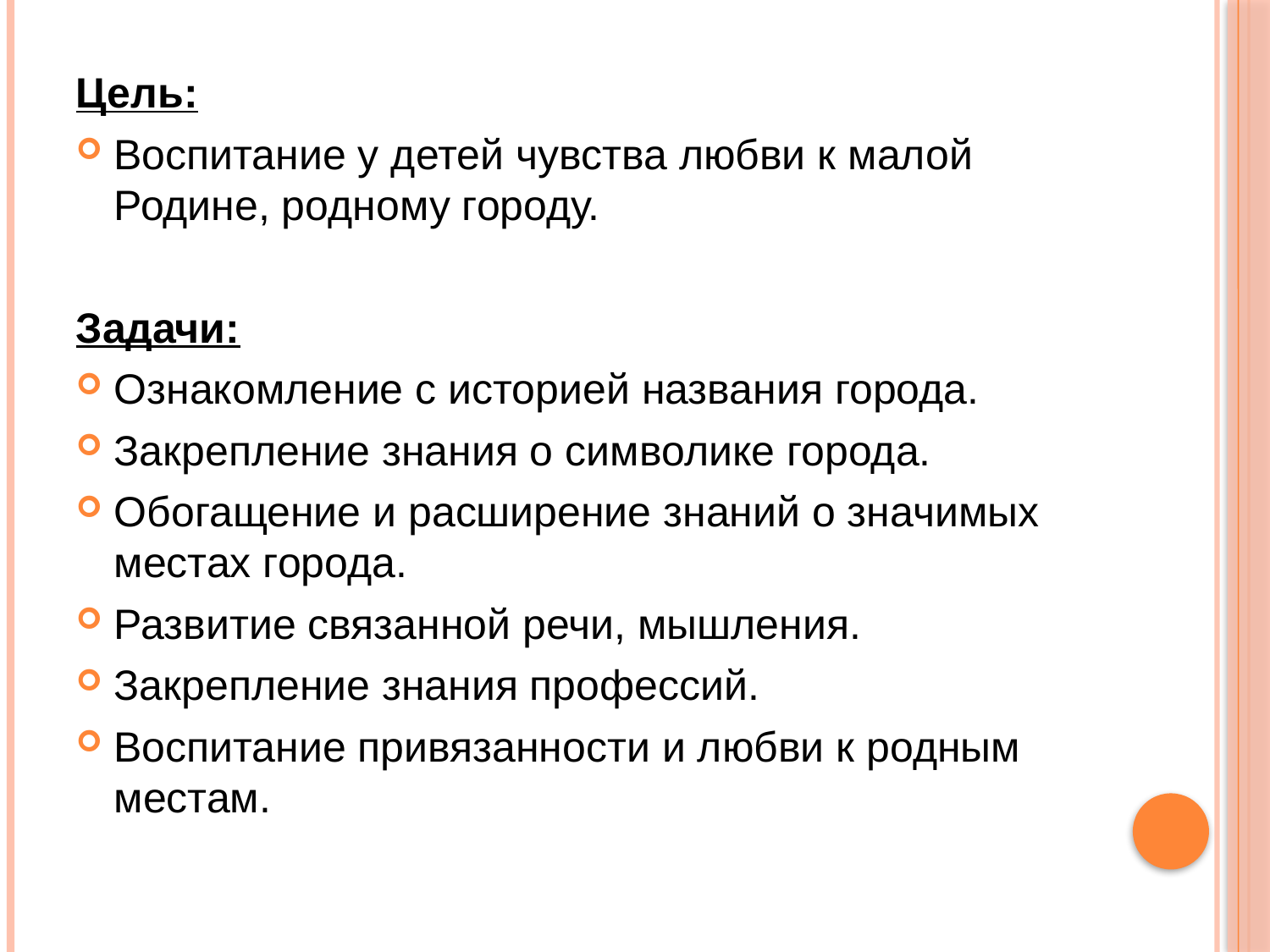

Цель:
Воспитание у детей чувства любви к малой Родине, родному городу.

Задачи:
Ознакомление с историей названия города.
Закрепление знания о символике города.
Обогащение и расширение знаний о значимых местах города.
Развитие связанной речи, мышления.
Закрепление знания профессий.
Воспитание привязанности и любви к родным местам.